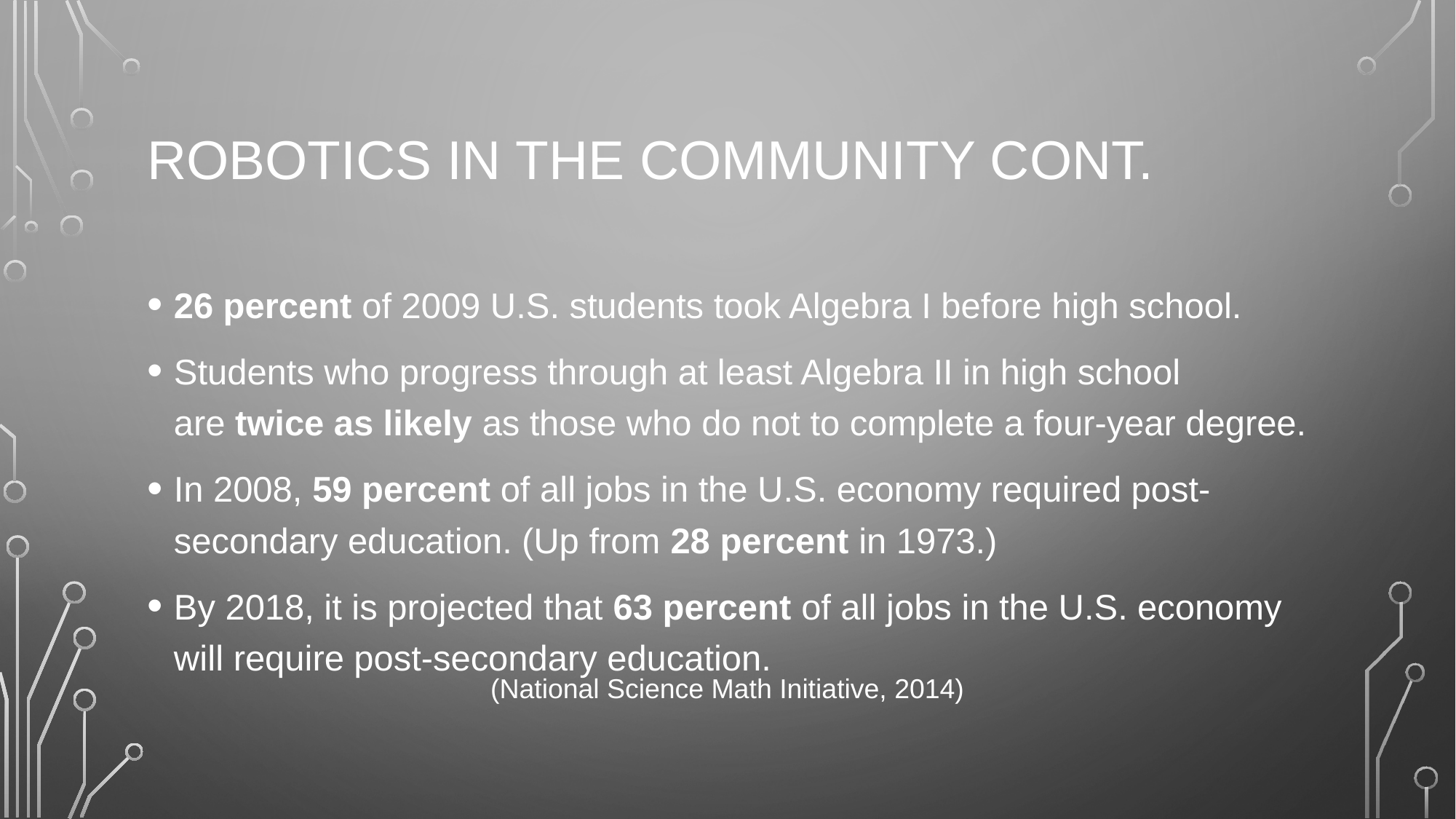

# ROBOTICS IN THE Community Cont.
26 percent of 2009 U.S. students took Algebra I before high school.
Students who progress through at least Algebra II in high school are twice as likely as those who do not to complete a four-year degree.
In 2008, 59 percent of all jobs in the U.S. economy required post-secondary education. (Up from 28 percent in 1973.)
By 2018, it is projected that 63 percent of all jobs in the U.S. economy will require post-secondary education.

(National Science Math Initiative, 2014)